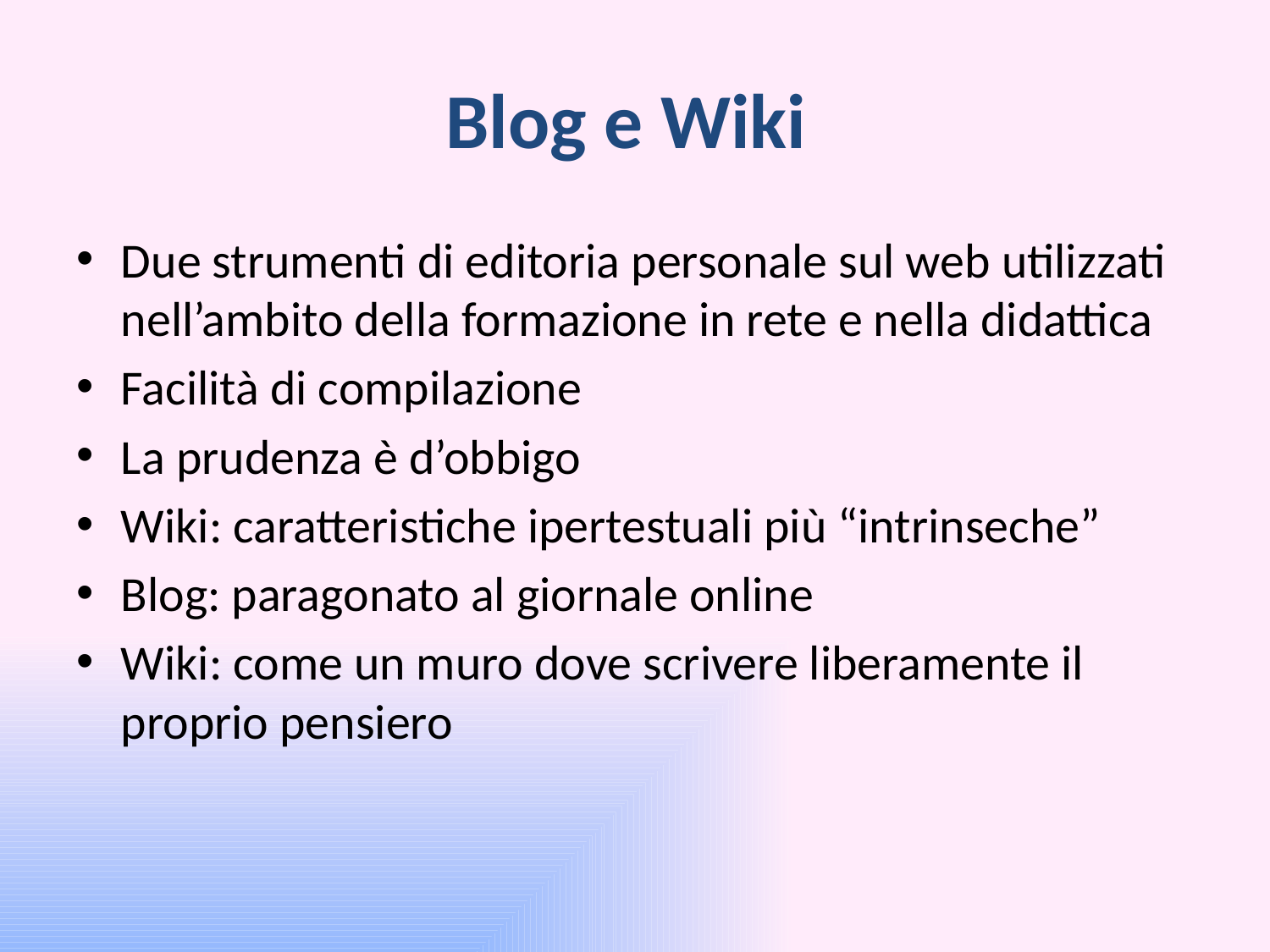

# Blog e Wiki
Due strumenti di editoria personale sul web utilizzati nell’ambito della formazione in rete e nella didattica
Facilità di compilazione
La prudenza è d’obbigo
Wiki: caratteristiche ipertestuali più “intrinseche”
Blog: paragonato al giornale online
Wiki: come un muro dove scrivere liberamente il proprio pensiero